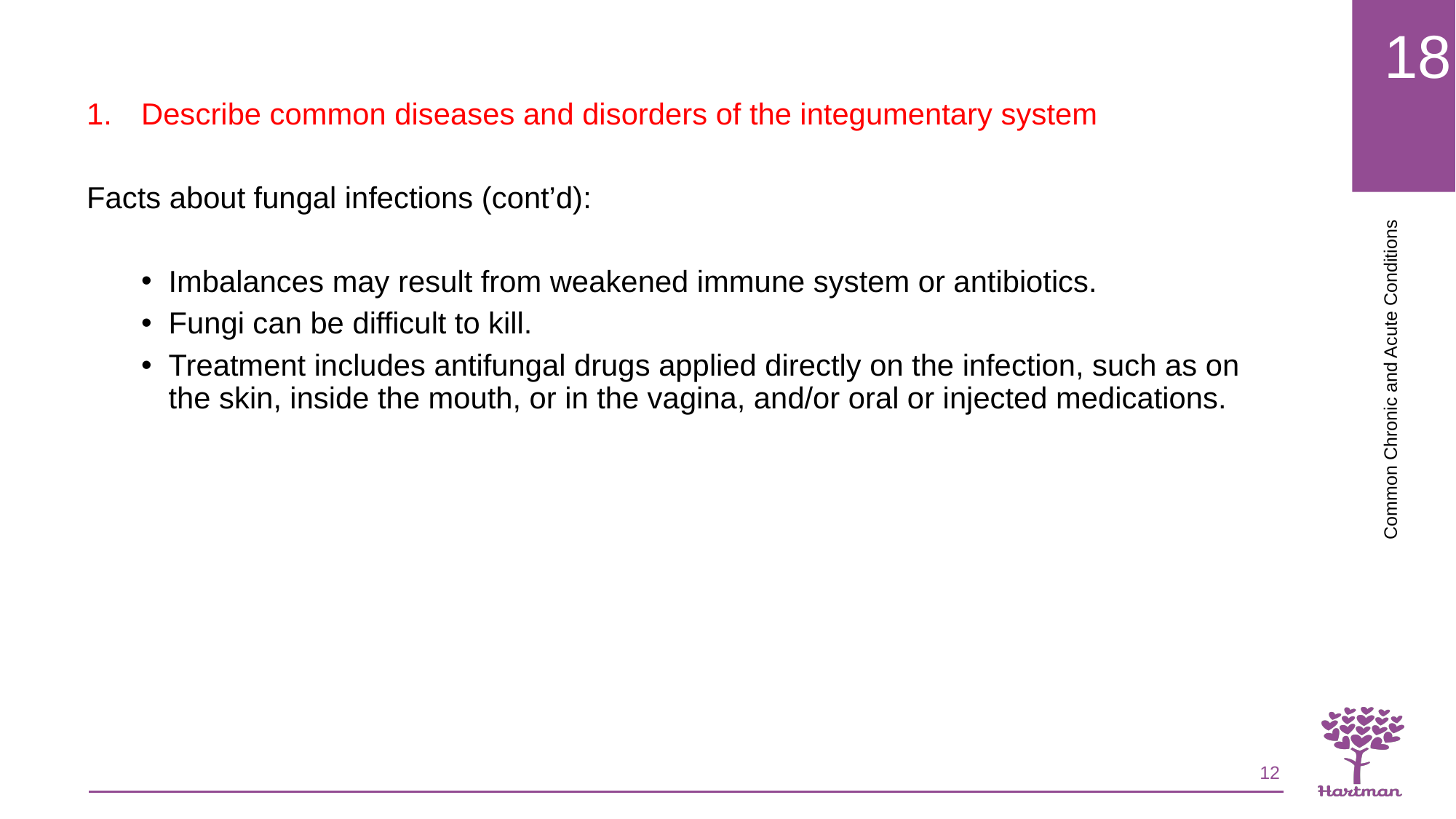

Describe common diseases and disorders of the integumentary system

Facts about fungal infections (cont’d):

Imbalances may result from weakened immune system or antibiotics.
Fungi can be difficult to kill.
Treatment includes antifungal drugs applied directly on the infection, such as on the skin, inside the mouth, or in the vagina, and/or oral or injected medications.

12